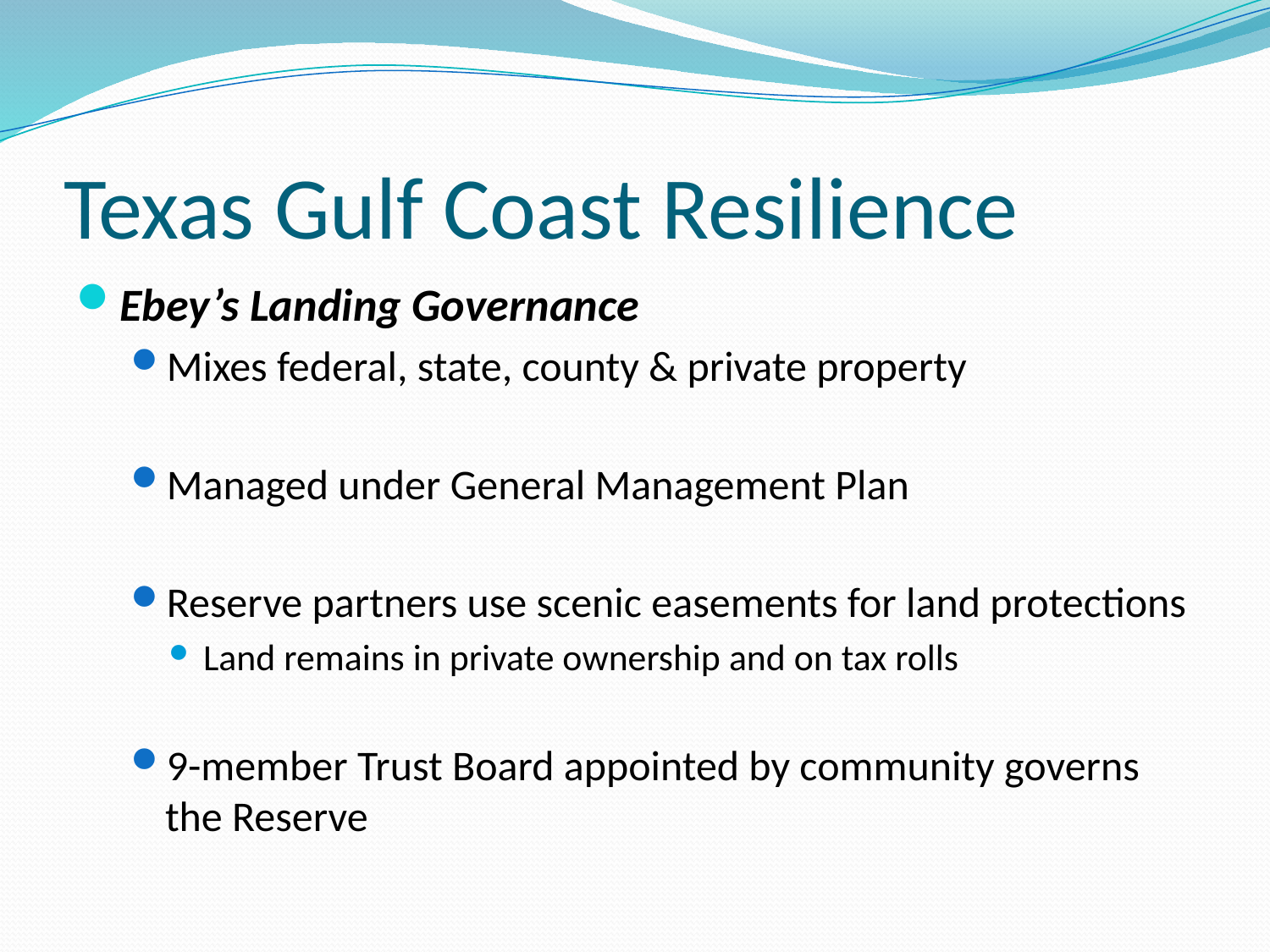

# Texas Gulf Coast Resilience
Ebey’s Landing Governance
Mixes federal, state, county & private property

Managed under General Management Plan

Reserve partners use scenic easements for land protections
Land remains in private ownership and on tax rolls

9-member Trust Board appointed by community governs the Reserve